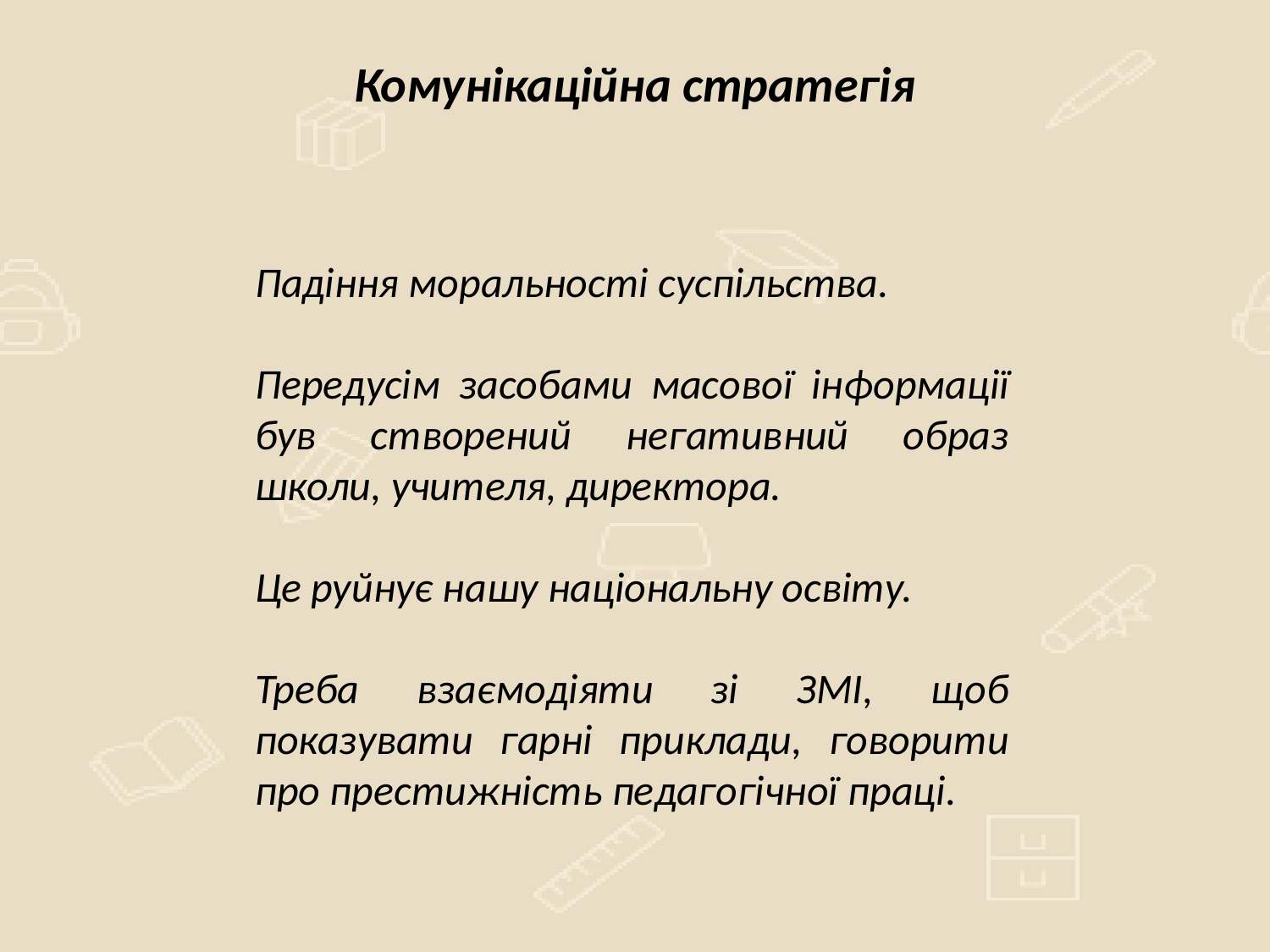

Комунікаційна стратегія
Падіння моральності суспільства.

Передусім засобами масової інформації був створений негативний образ школи, учителя, директора.

Це руйнує нашу національну освіту.

Треба взаємодіяти зі ЗМІ, щоб показувати гарні приклади, говорити про престижність педагогічної праці.